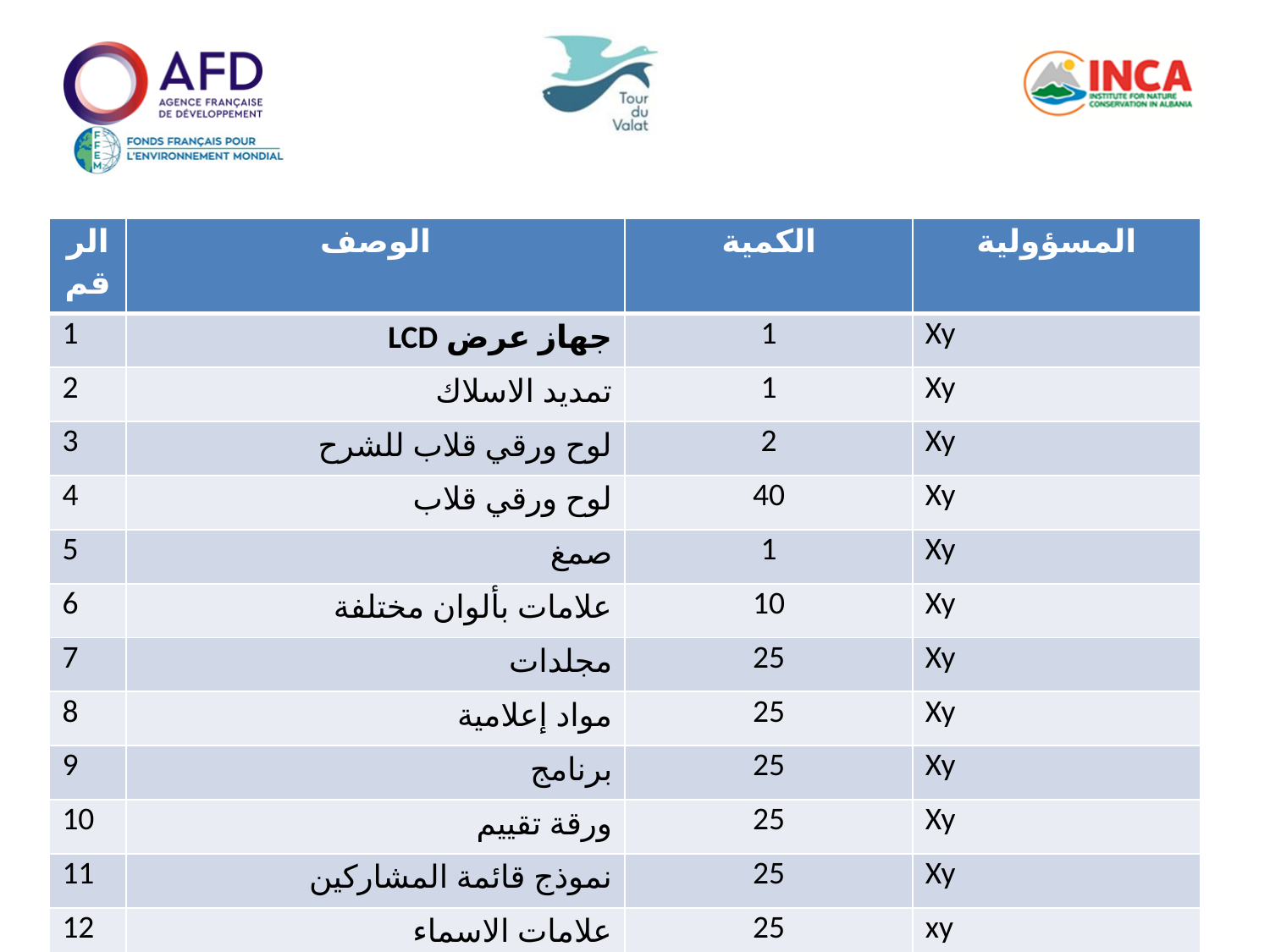

| الرقم | الوصف | الكمية | المسؤولية |
| --- | --- | --- | --- |
| 1 | جهاز عرض LCD | 1 | Xy |
| 2 | تمديد الاسلاك | 1 | Xy |
| 3 | لوح ورقي قلاب للشرح | 2 | Xy |
| 4 | لوح ورقي قلاب | 40 | Xy |
| 5 | صمغ | 1 | Xy |
| 6 | علامات بألوان مختلفة | 10 | Xy |
| 7 | مجلدات | 25 | Xy |
| 8 | مواد إعلامية | 25 | Xy |
| 9 | برنامج | 25 | Xy |
| 10 | ورقة تقييم | 25 | Xy |
| 11 | نموذج قائمة المشاركين | 25 | Xy |
| 12 | علامات الاسماء | 25 | xy |
| .... | ........ | ...... | ....... |
Tirana training , 9-11/10/2019
18